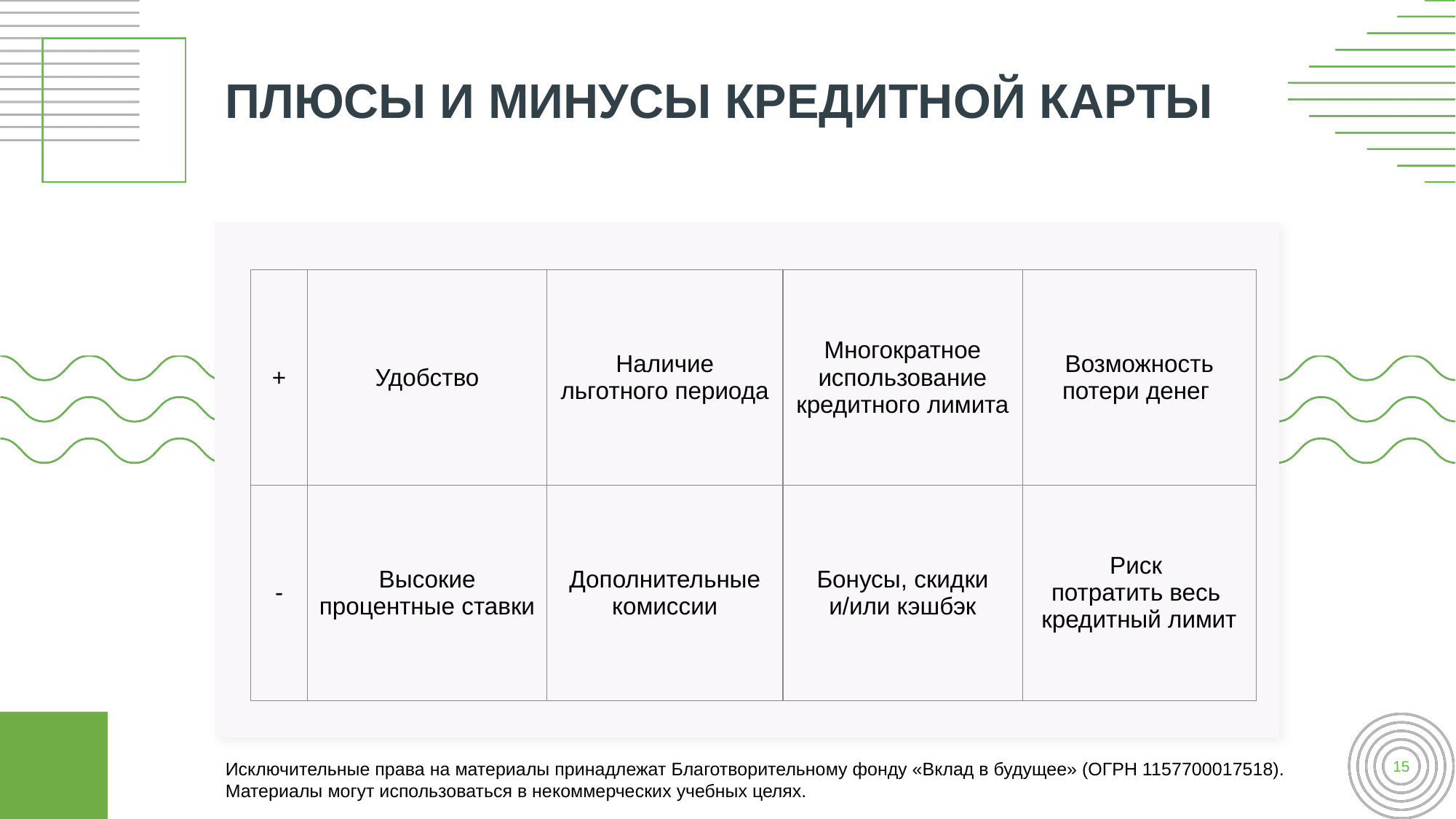

# ПЛЮСЫ И МИНУСЫ КРЕДИТНОЙ КАРТЫ
| + | Удобство | Наличие льготного периода | Многократное использование кредитного лимита | Возможность потери денег |
| --- | --- | --- | --- | --- |
| - | Высокие процентные ставки | Дополнительные комиссии | Бонусы, скидки и/или кэшбэк | Риск потратить весь кредитный лимит |
15
Исключительные права на материалы принадлежат Благотворительному фонду «Вклад в будущее» (ОГРН 1157700017518).
Материалы могут использоваться в некоммерческих учебных целях.